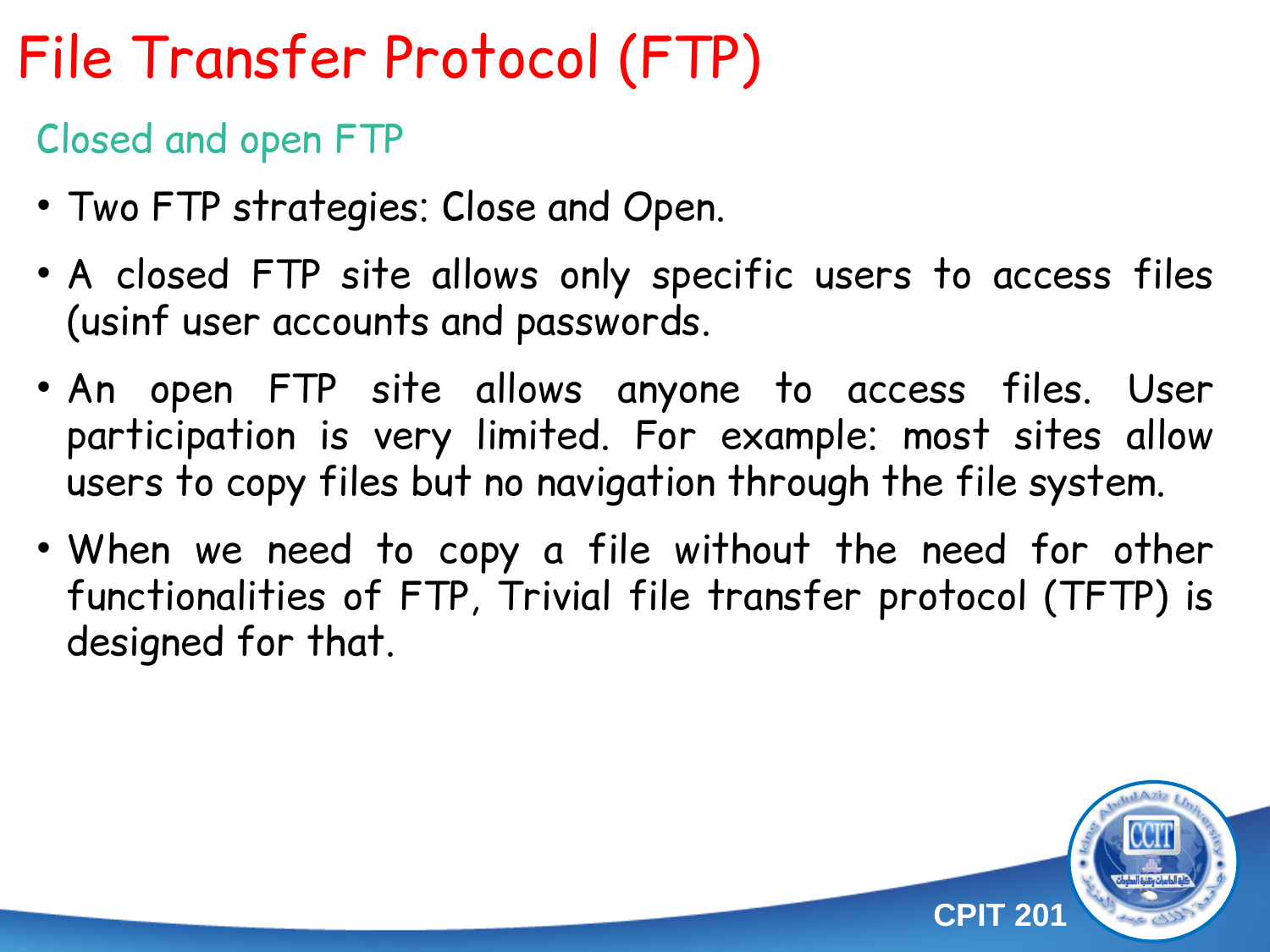

File Transfer Protocol (FTP)
Closed and open FTP
Two FTP strategies: Close and Open.
A closed FTP site allows only specific users to access files (usinf user accounts and passwords.
An open FTP site allows anyone to access files. User participation is very limited. For example: most sites allow users to copy files but no navigation through the file system.
When we need to copy a file without the need for other functionalities of FTP, Trivial file transfer protocol (TFTP) is designed for that.